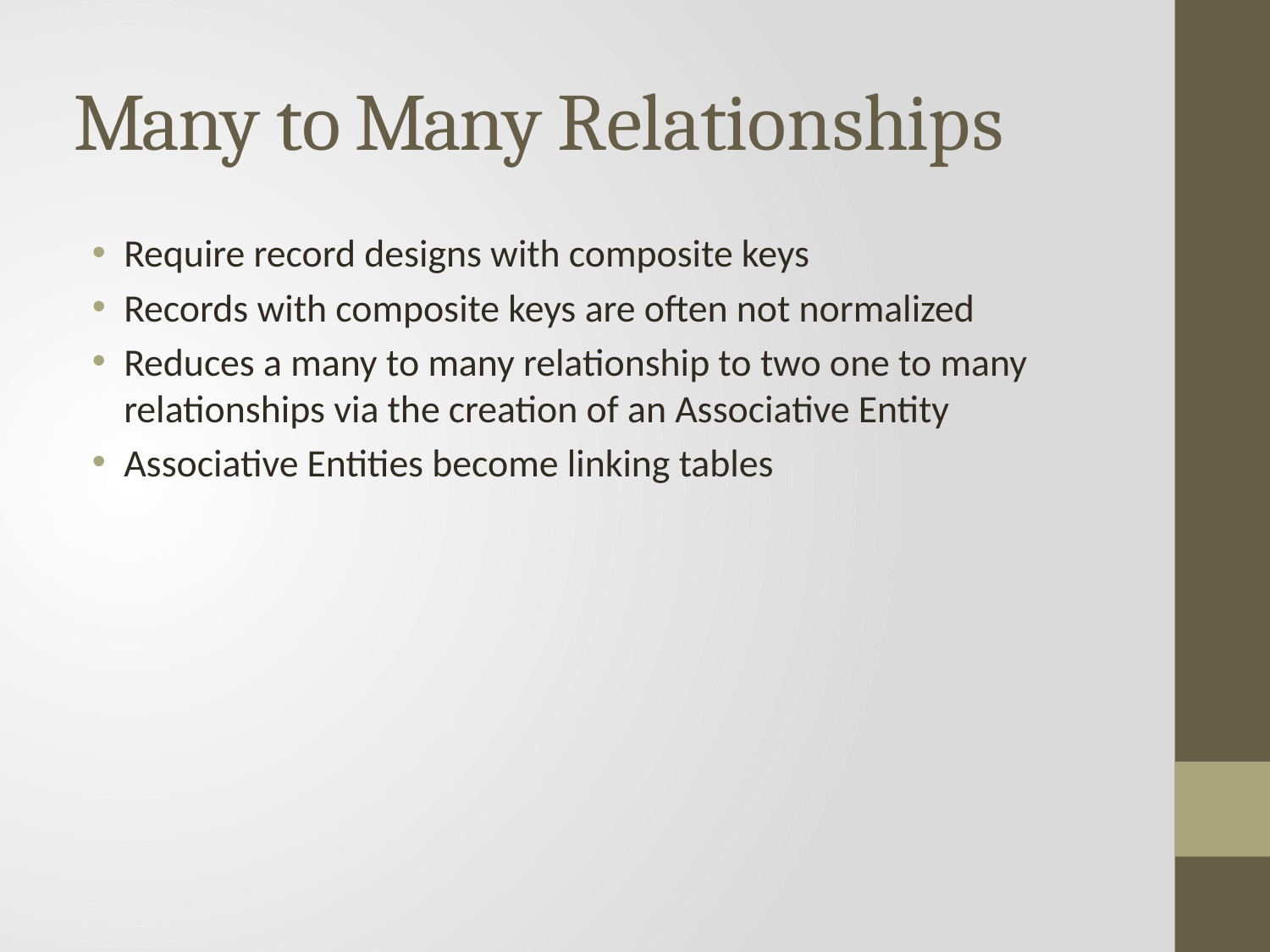

# Many to Many Relationships
Require record designs with composite keys
Records with composite keys are often not normalized
Reduces a many to many relationship to two one to many relationships via the creation of an Associative Entity
Associative Entities become linking tables